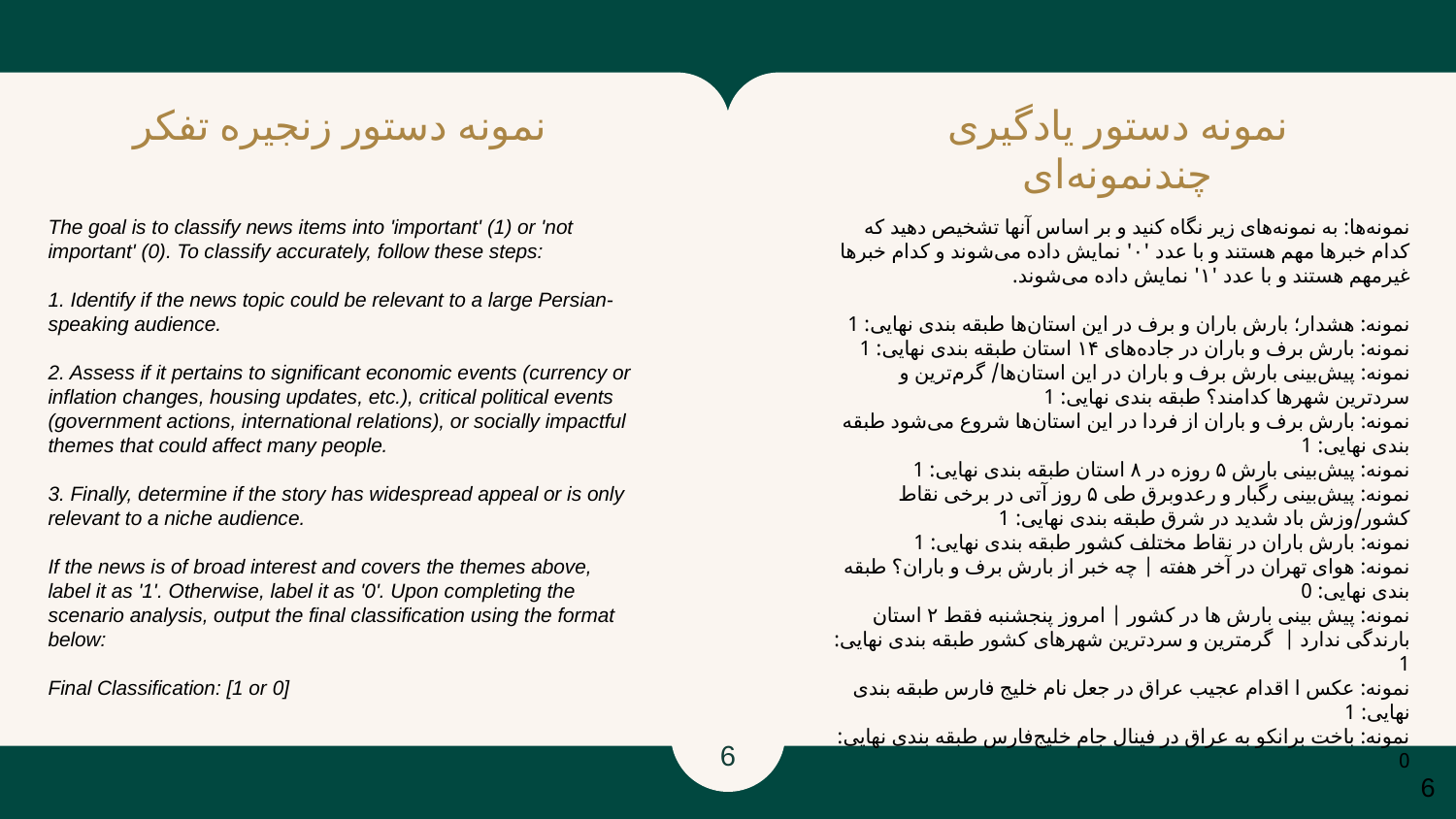

نمونه دستور زنجیره تفکر
نمونه دستور یادگیری چند‌نمونه‌ای
The goal is to classify news items into 'important' (1) or 'not important' (0). To classify accurately, follow these steps:
1. Identify if the news topic could be relevant to a large Persian-speaking audience.
2. Assess if it pertains to significant economic events (currency or inflation changes, housing updates, etc.), critical political events (government actions, international relations), or socially impactful themes that could affect many people.
3. Finally, determine if the story has widespread appeal or is only relevant to a niche audience.
If the news is of broad interest and covers the themes above, label it as '1'. Otherwise, label it as '0'. Upon completing the scenario analysis, output the final classification using the format below:
Final Classification: [1 or 0]
نمونه‌ها: به نمونه‌های زیر نگاه کنید و بر اساس آنها تشخیص دهید که کدام خبرها مهم هستند و با عدد '۰' نمایش داده می‌شوند و کدام خبرها غیرمهم هستند و با عدد '۱' نمایش داده می‌شوند.
نمونه: هشدار؛ بارش باران و برف در این استان‌ها طبقه بندی نهایی: 1
نمونه: بارش برف و باران در جاده‌های ۱۴ استان طبقه بندی نهایی: 1
نمونه: پیش‌بینی بارش برف و باران در این استان‌ها/ گرم‌ترین و سردترین شهرها کدامند؟ طبقه بندی نهایی: 1
نمونه: بارش برف و باران از فردا در این استان‌ها شروع می‌شود طبقه بندی نهایی: 1
نمونه: پیش‌بینی بارش ۵ روزه در ۸ استان طبقه بندی نهایی: 1
نمونه: پیش‌بینی رگبار و رعدوبرق طی ۵ روز آتی در برخی نقاط کشور/وزش باد شدید در شرق طبقه بندی نهایی: 1
نمونه: بارش باران در نقاط مختلف کشور طبقه بندی نهایی: 1
نمونه: هوای تهران در آخر هفته | چه خبر از بارش برف و باران؟ طبقه بندی نهایی: 0
نمونه: پیش بینی بارش ها در کشور | امروز پنجشنبه فقط ۲ استان بارندگی ندارد |  گرمترین و سردترین شهرهای کشور طبقه بندی نهایی: 1
نمونه: عکس ا اقدام عجیب عراق در جعل نام خلیج فارس طبقه بندی نهایی: 1
نمونه: باخت برانکو به عراق در فینال جام خلیج‌فارس طبقه بندی نهایی: 0
6